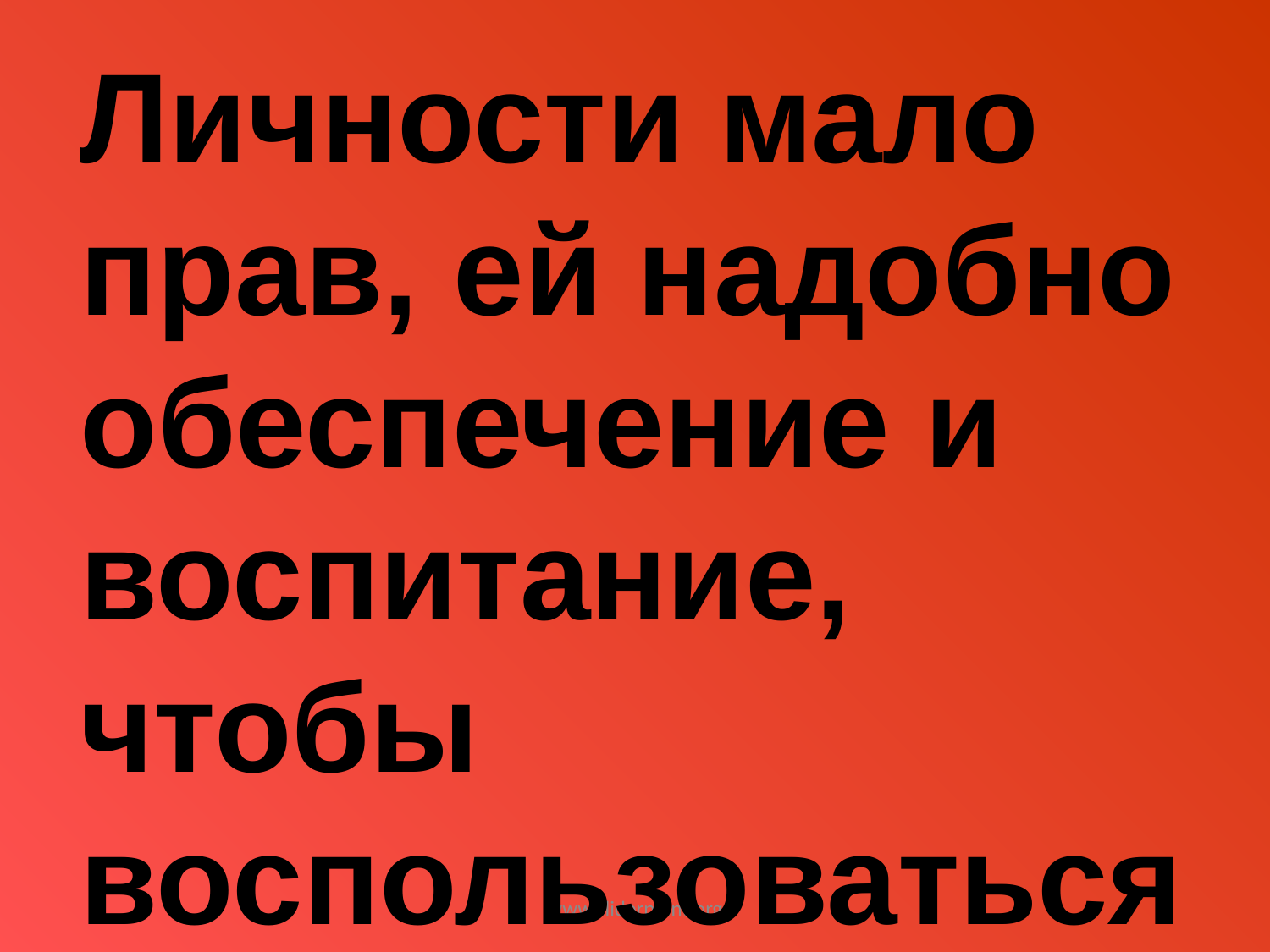

Личности мало прав, ей надобно обеспечение и воспитание, чтобы воспользоваться ими.
 Александр Герцен

www.sliderpoint.org